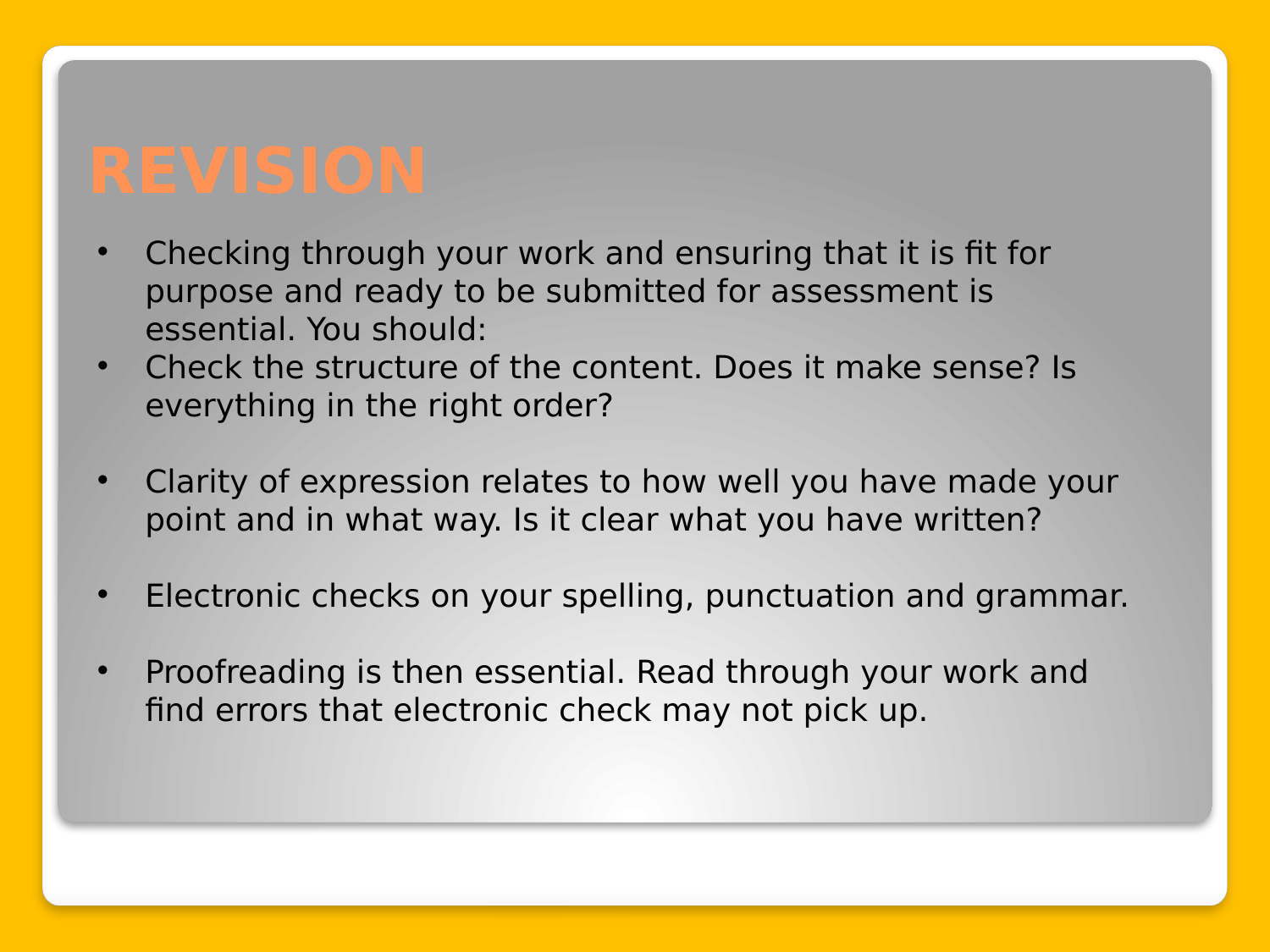

# REVISION
Checking through your work and ensuring that it is fit for purpose and ready to be submitted for assessment is essential. You should:
Check the structure of the content. Does it make sense? Is everything in the right order?

Clarity of expression relates to how well you have made your point and in what way. Is it clear what you have written?

Electronic checks on your spelling, punctuation and grammar.

Proofreading is then essential. Read through your work and find errors that electronic check may not pick up.